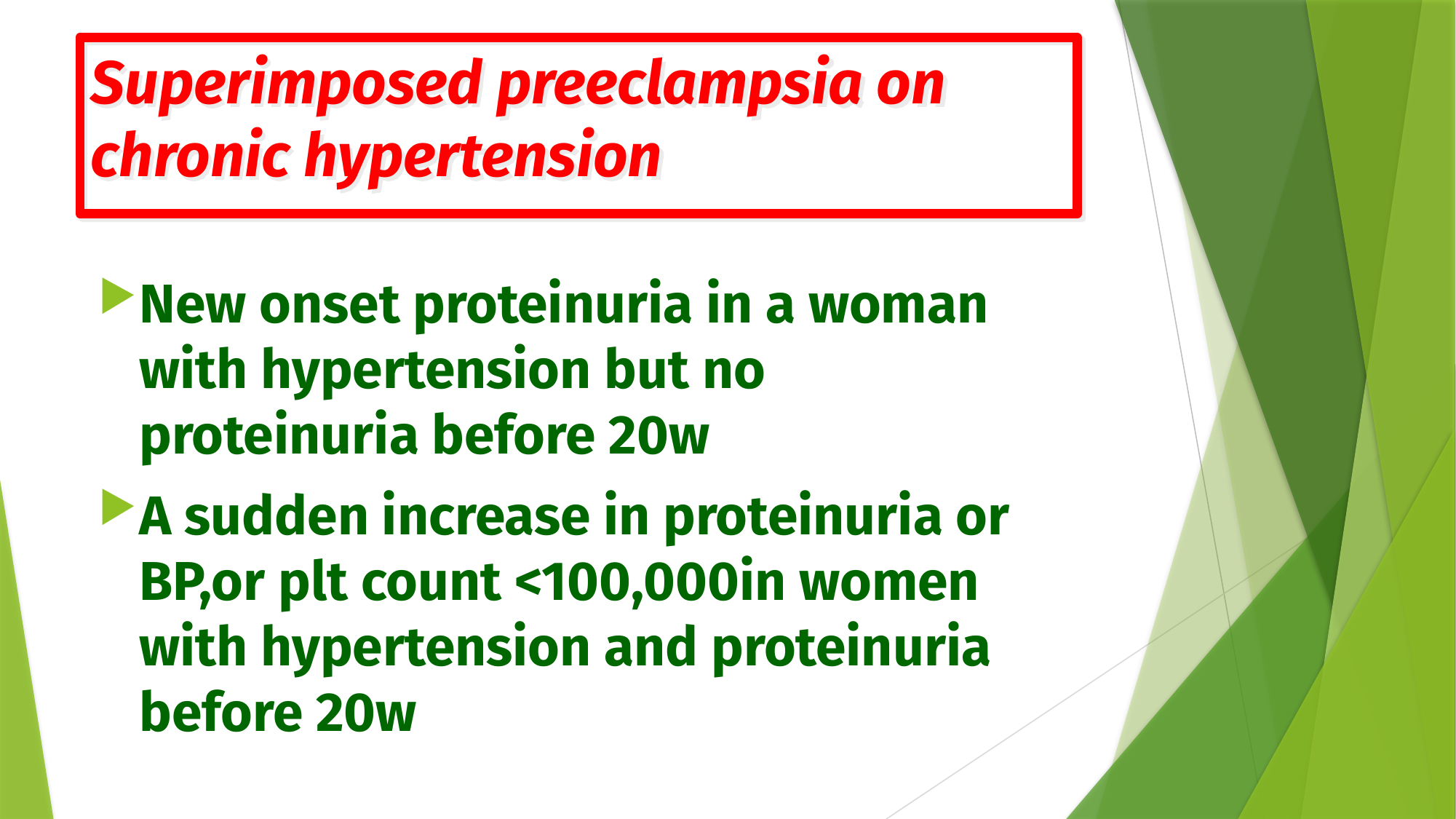

# Superimposed preeclampsia on chronic hypertension
New onset proteinuria in a woman with hypertension but no proteinuria before 20w
A sudden increase in proteinuria or BP,or plt count <100,000in women with hypertension and proteinuria before 20w